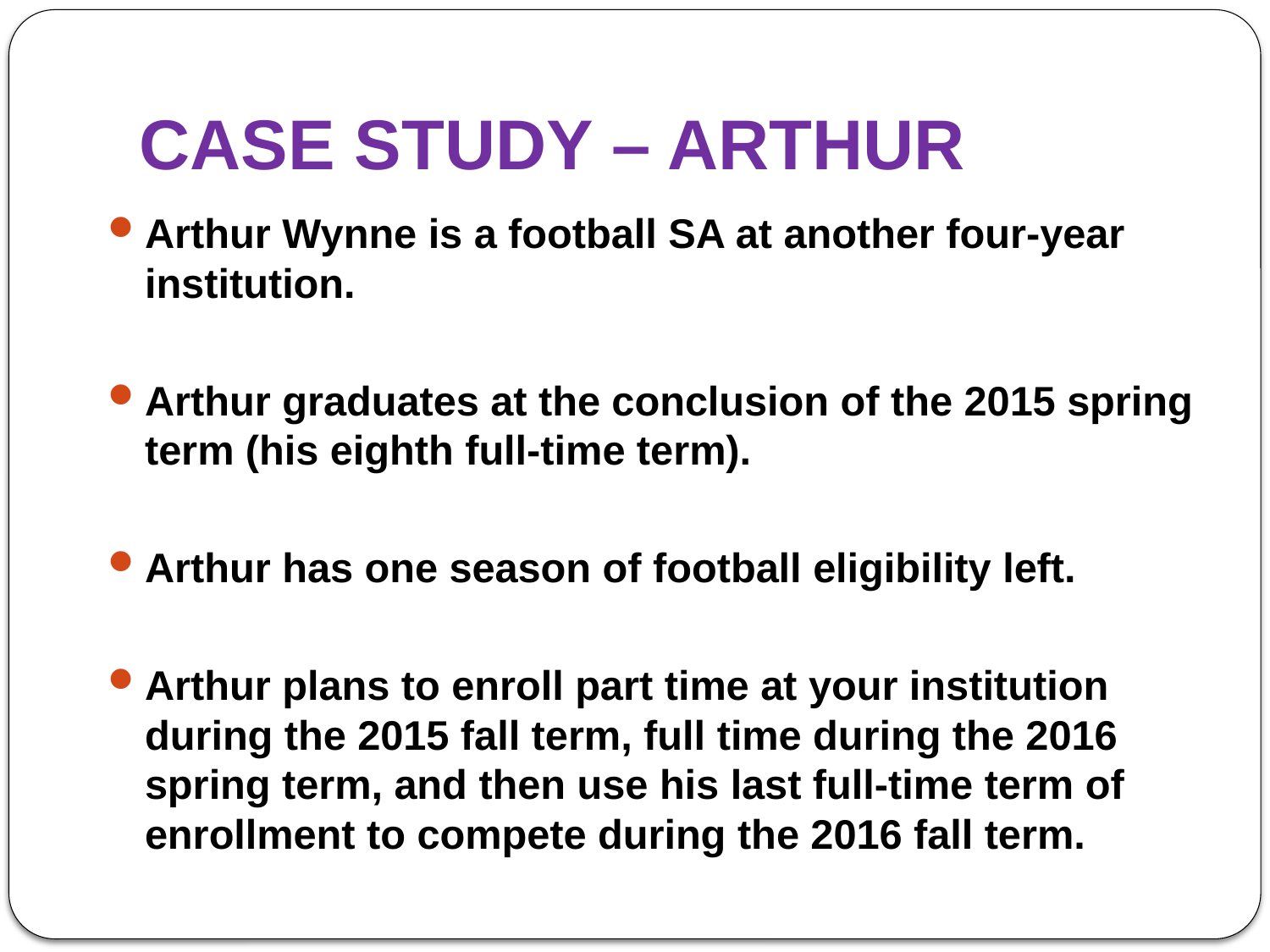

# CASE STUDY – ARTHUR
Arthur Wynne is a football SA at another four-year institution.

Arthur graduates at the conclusion of the 2015 spring term (his eighth full-time term).

Arthur has one season of football eligibility left.

Arthur plans to enroll part time at your institution during the 2015 fall term, full time during the 2016 spring term, and then use his last full-time term of enrollment to compete during the 2016 fall term.